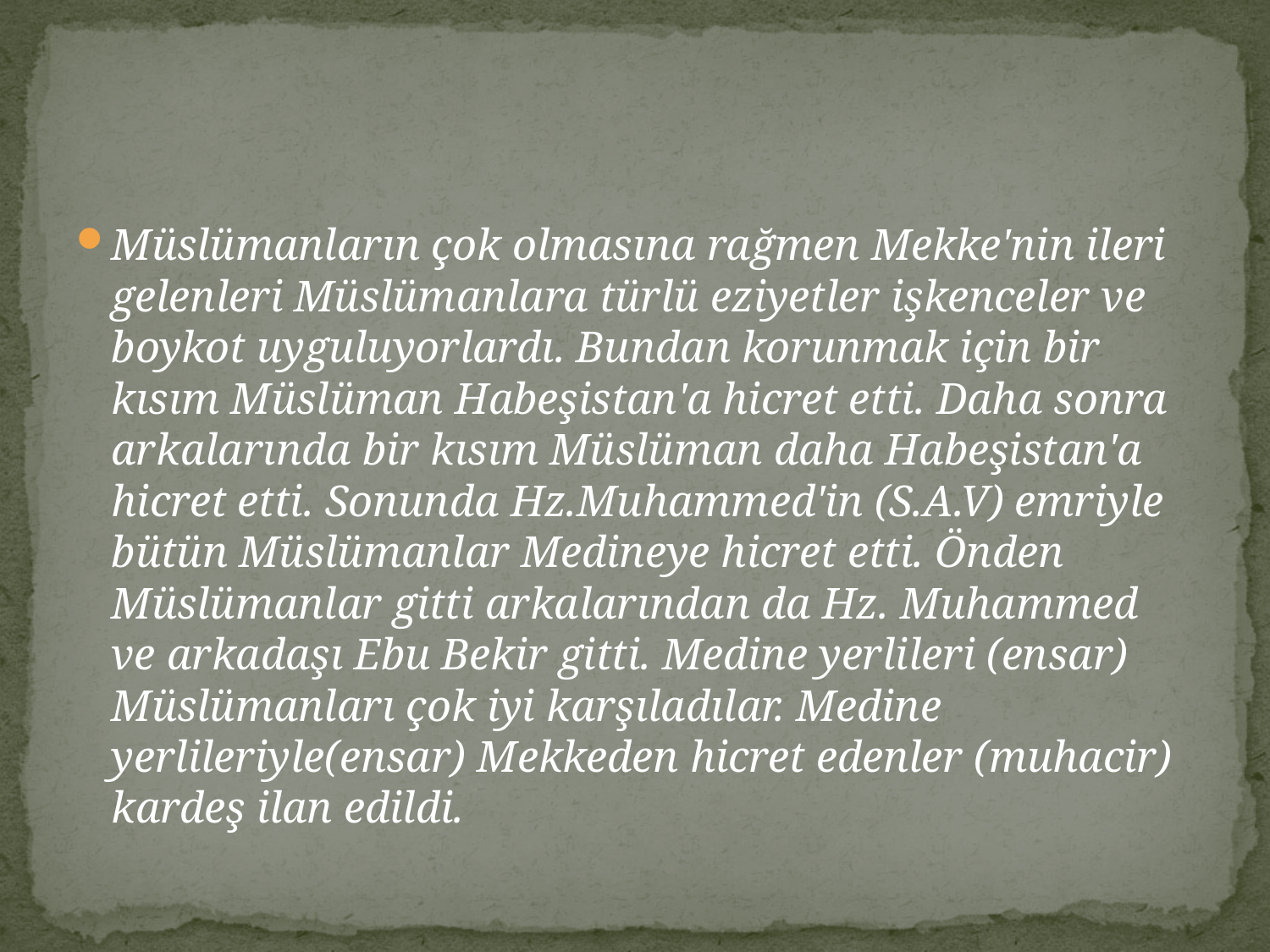

#
Müslümanların çok olmasına rağmen Mekke'nin ileri gelenleri Müslümanlara türlü eziyetler işkenceler ve boykot uyguluyorlardı. Bundan korunmak için bir kısım Müslüman Habeşistan'a hicret etti. Daha sonra arkalarında bir kısım Müslüman daha Habeşistan'a hicret etti. Sonunda Hz.Muhammed'in (S.A.V) emriyle bütün Müslümanlar Medineye hicret etti. Önden Müslümanlar gitti arkalarından da Hz. Muhammed ve arkadaşı Ebu Bekir gitti. Medine yerlileri (ensar) Müslümanları çok iyi karşıladılar. Medine yerlileriyle(ensar) Mekkeden hicret edenler (muhacir) kardeş ilan edildi.